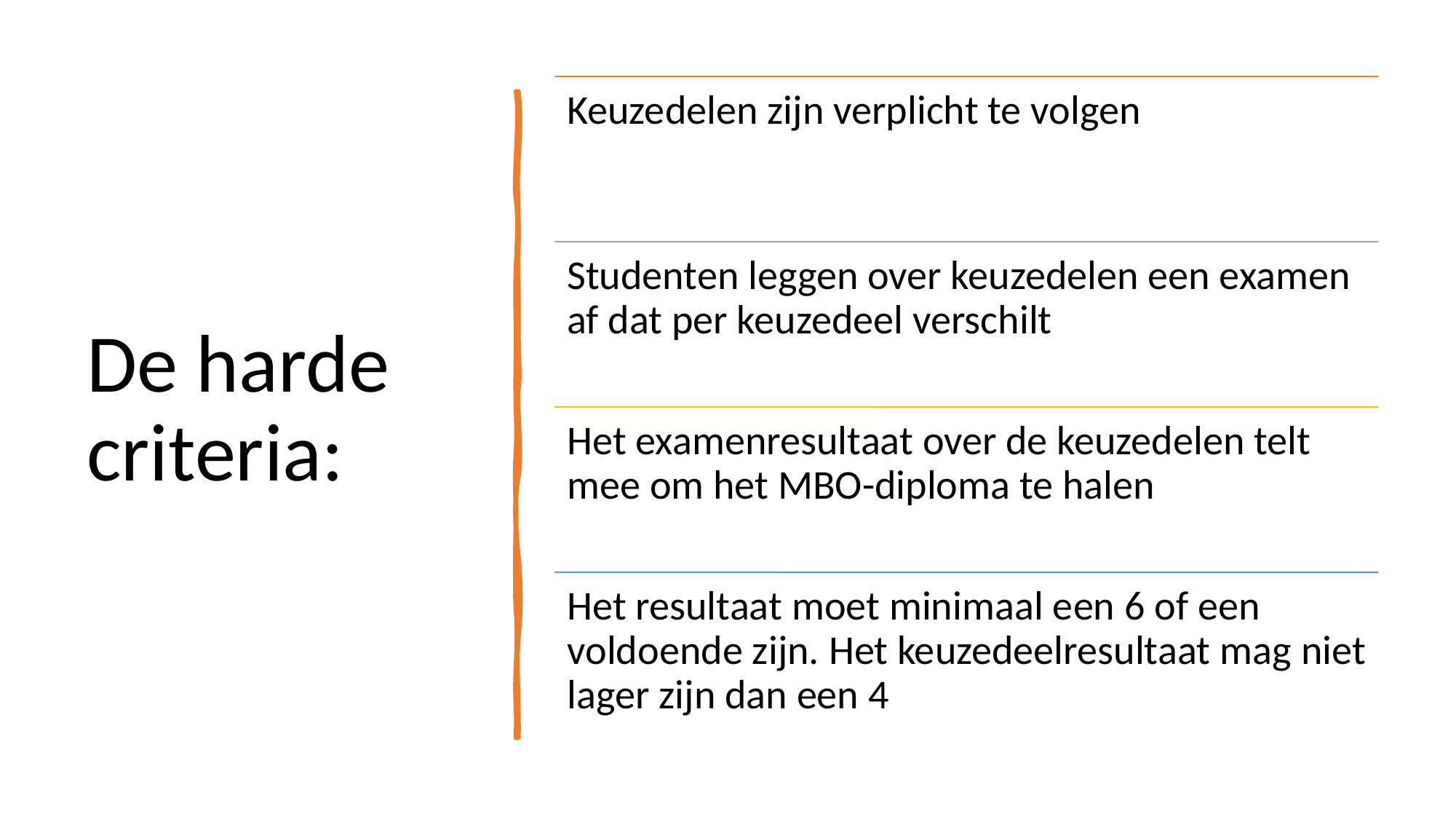

Keuzedelen zijn verplicht te volgen
Studenten leggen over keuzedelen een examen af dat per keuzedeel verschilt
Het examenresultaat over de keuzedelen telt mee om het MBO-diploma te halen
Het resultaat moet minimaal een 6 of een voldoende zijn. Het keuzedeelresultaat mag niet lager zijn dan een 4
# De harde criteria: